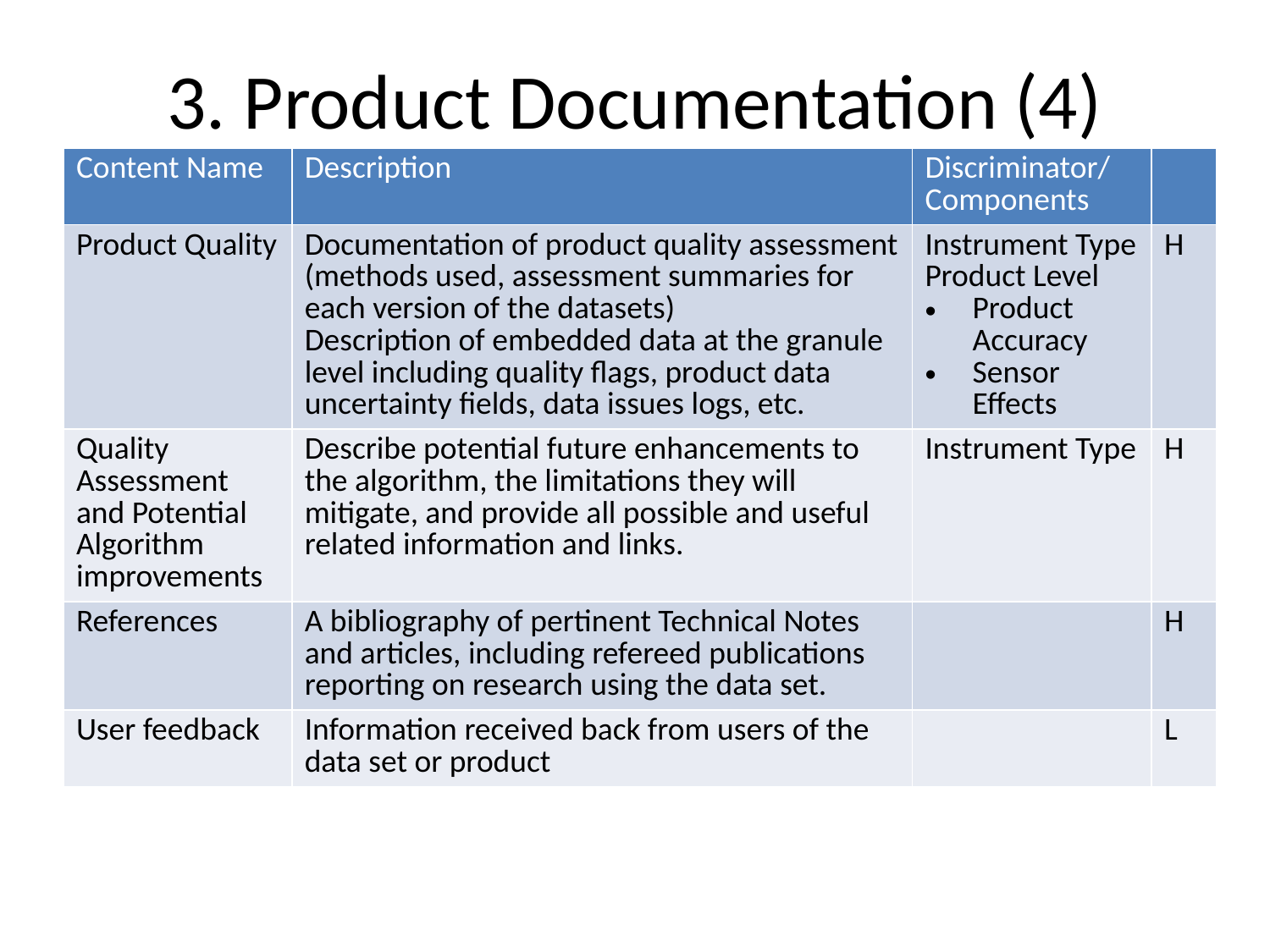

# 3. Product Documentation (4)
| Content Name | Description | Discriminator/ Components |  |
| --- | --- | --- | --- |
| Product Quality | Documentation of product quality assessment (methods used, assessment summaries for each version of the datasets) Description of embedded data at the granule level including quality flags, product data uncertainty fields, data issues logs, etc. | Instrument Type Product Level Product Accuracy Sensor Effects | H |
| Quality Assessment and Potential Algorithm improvements | Describe potential future enhancements to the algorithm, the limitations they will mitigate, and provide all possible and useful related information and links. | Instrument Type | H |
| References | A bibliography of pertinent Technical Notes and articles, including refereed publications reporting on research using the data set. |  | H |
| User feedback | Information received back from users of the data set or product |  | L |